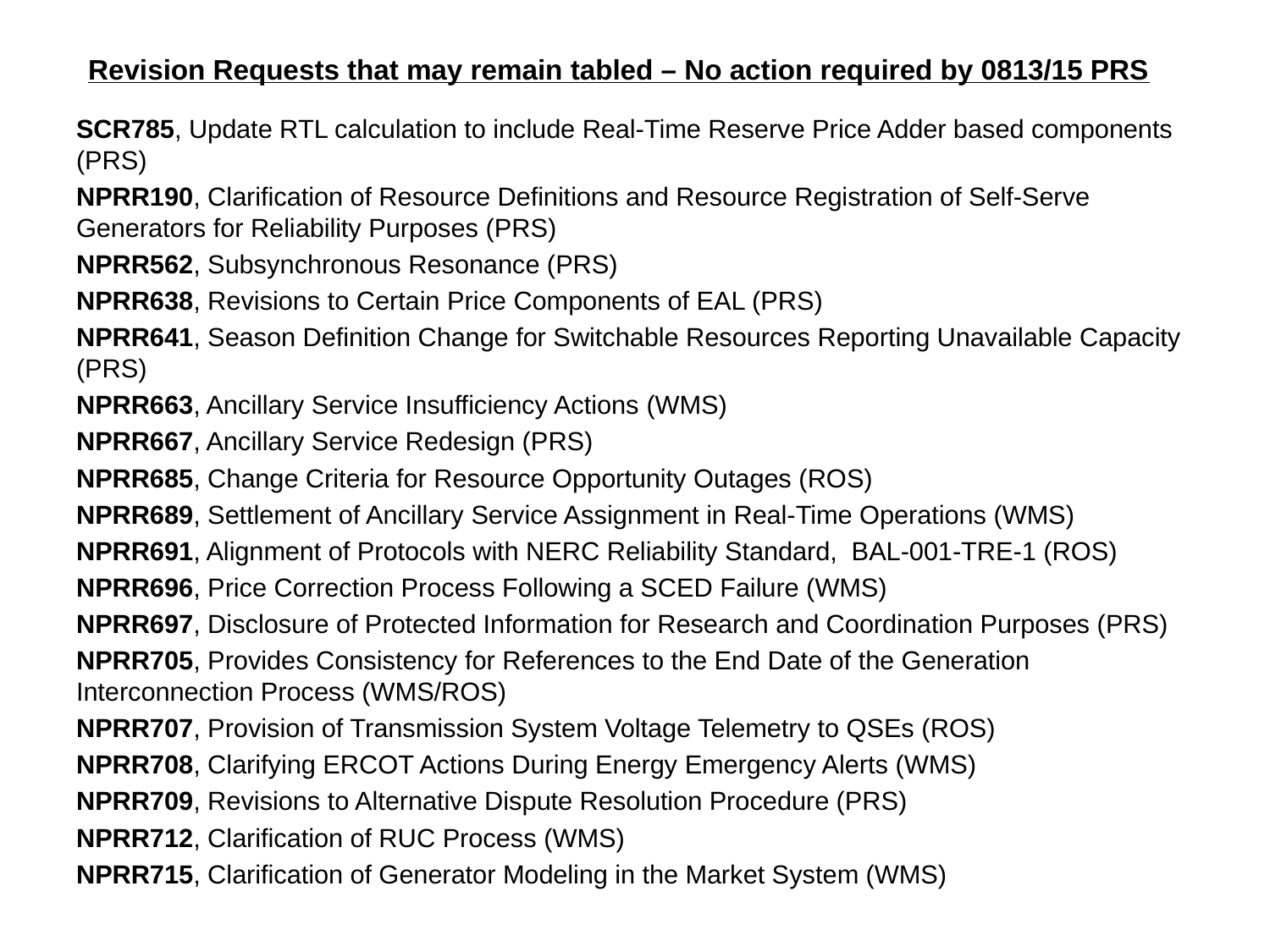

# Revision Requests that may remain tabled – No action required by 0813/15 PRS
SCR785, Update RTL calculation to include Real-Time Reserve Price Adder based components (PRS)
NPRR190, Clarification of Resource Definitions and Resource Registration of Self-Serve Generators for Reliability Purposes (PRS)
NPRR562, Subsynchronous Resonance (PRS)
NPRR638, Revisions to Certain Price Components of EAL (PRS)
NPRR641, Season Definition Change for Switchable Resources Reporting Unavailable Capacity (PRS)
NPRR663, Ancillary Service Insufficiency Actions (WMS)
NPRR667, Ancillary Service Redesign (PRS)
NPRR685, Change Criteria for Resource Opportunity Outages (ROS)
NPRR689, Settlement of Ancillary Service Assignment in Real-Time Operations (WMS)
NPRR691, Alignment of Protocols with NERC Reliability Standard,  BAL-001-TRE-1 (ROS)
NPRR696, Price Correction Process Following a SCED Failure (WMS)
NPRR697, Disclosure of Protected Information for Research and Coordination Purposes (PRS)
NPRR705, Provides Consistency for References to the End Date of the Generation Interconnection Process (WMS/ROS)
NPRR707, Provision of Transmission System Voltage Telemetry to QSEs (ROS)
NPRR708, Clarifying ERCOT Actions During Energy Emergency Alerts (WMS)
NPRR709, Revisions to Alternative Dispute Resolution Procedure (PRS)
NPRR712, Clarification of RUC Process (WMS)
NPRR715, Clarification of Generator Modeling in the Market System (WMS)